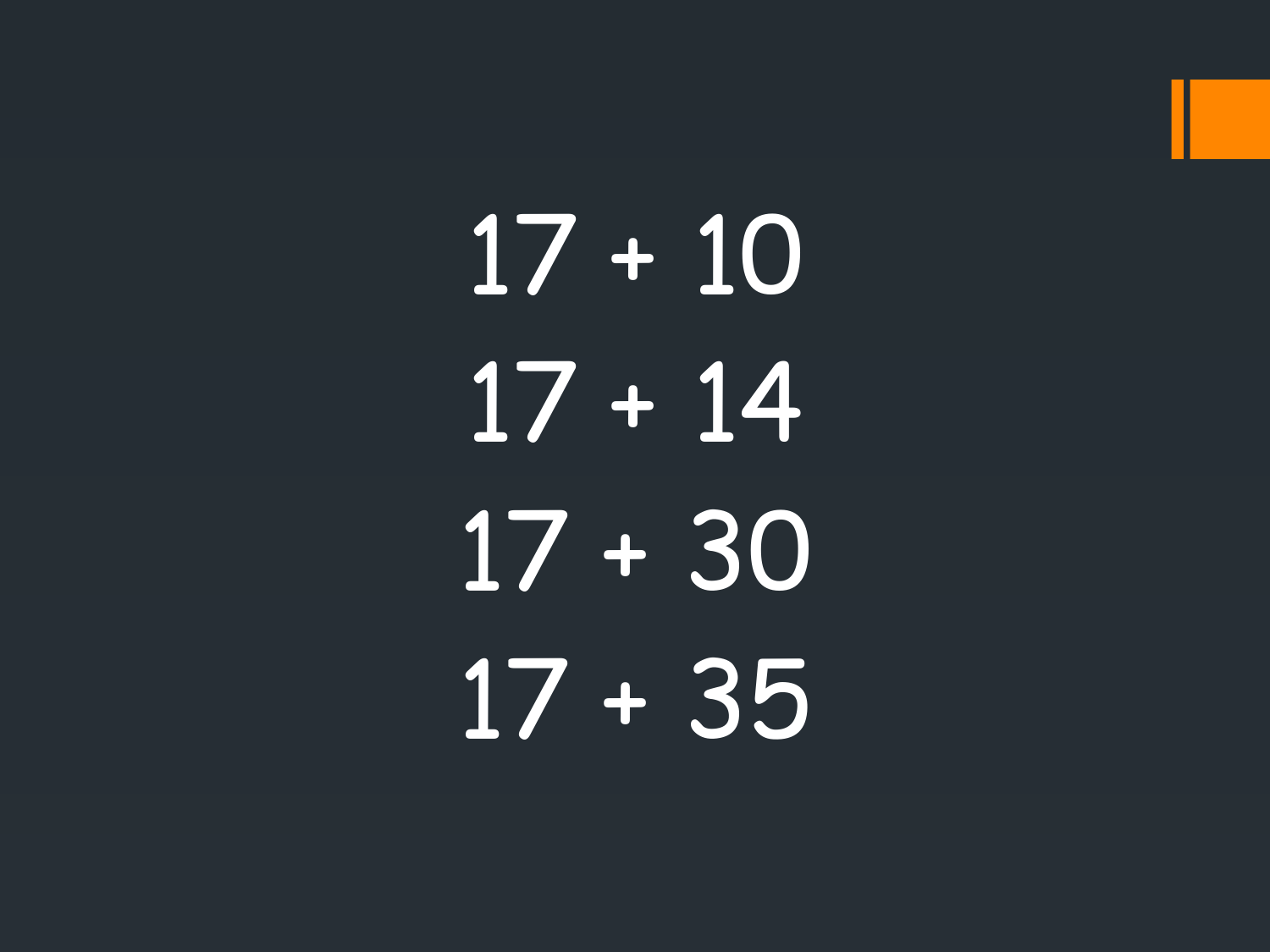

17 + 10
17 + 14
17 + 30
17 + 35